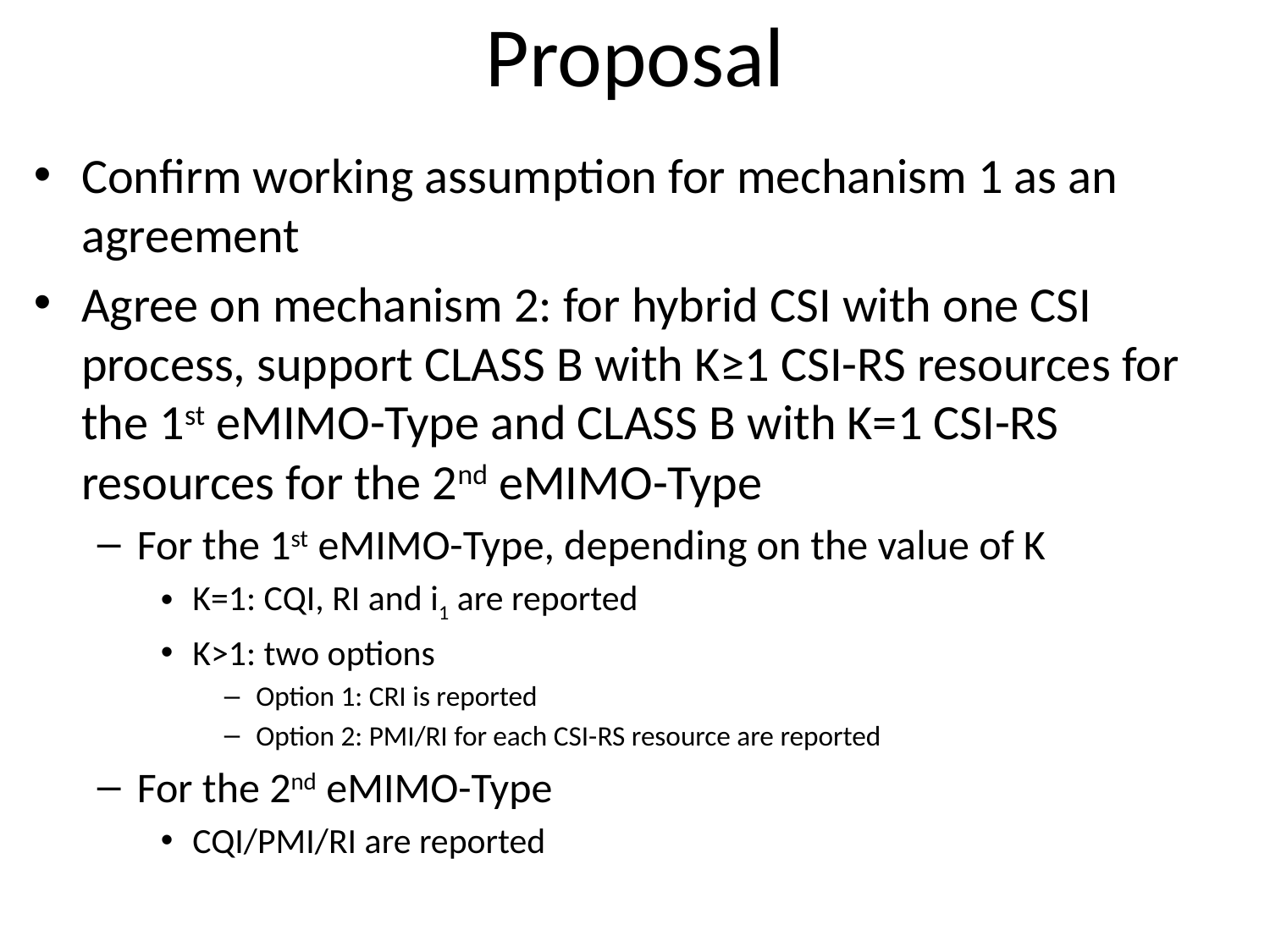

# Proposal
Confirm working assumption for mechanism 1 as an agreement
Agree on mechanism 2: for hybrid CSI with one CSI process, support CLASS B with K≥1 CSI-RS resources for the 1st eMIMO-Type and CLASS B with K=1 CSI-RS resources for the 2nd eMIMO-Type
For the 1st eMIMO-Type, depending on the value of K
K=1: CQI, RI and i1 are reported
K>1: two options
Option 1: CRI is reported
Option 2: PMI/RI for each CSI-RS resource are reported
For the 2nd eMIMO-Type
CQI/PMI/RI are reported